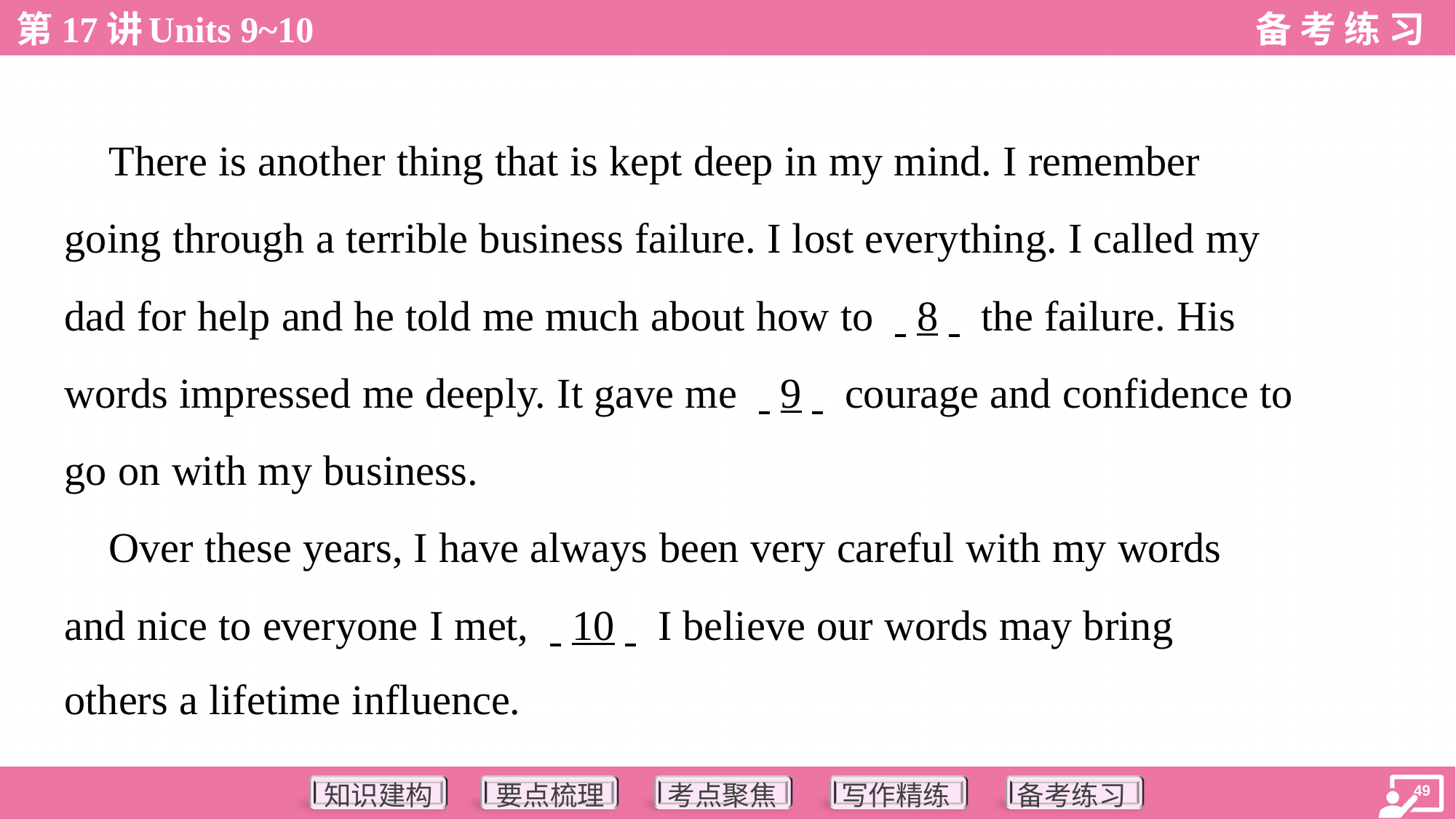

There is another thing that is kept deep in my mind. I remember
going through a terrible business failure. I lost everything. I called my
dad for help and he told me much about how to . .8. . the failure. His
words impressed me deeply. It gave me . .9. . courage and confidence to
go on with my business.
    Over these years, I have always been very careful with my words
and nice to everyone I met, . .10. . I believe our words may bring
others a lifetime influence.